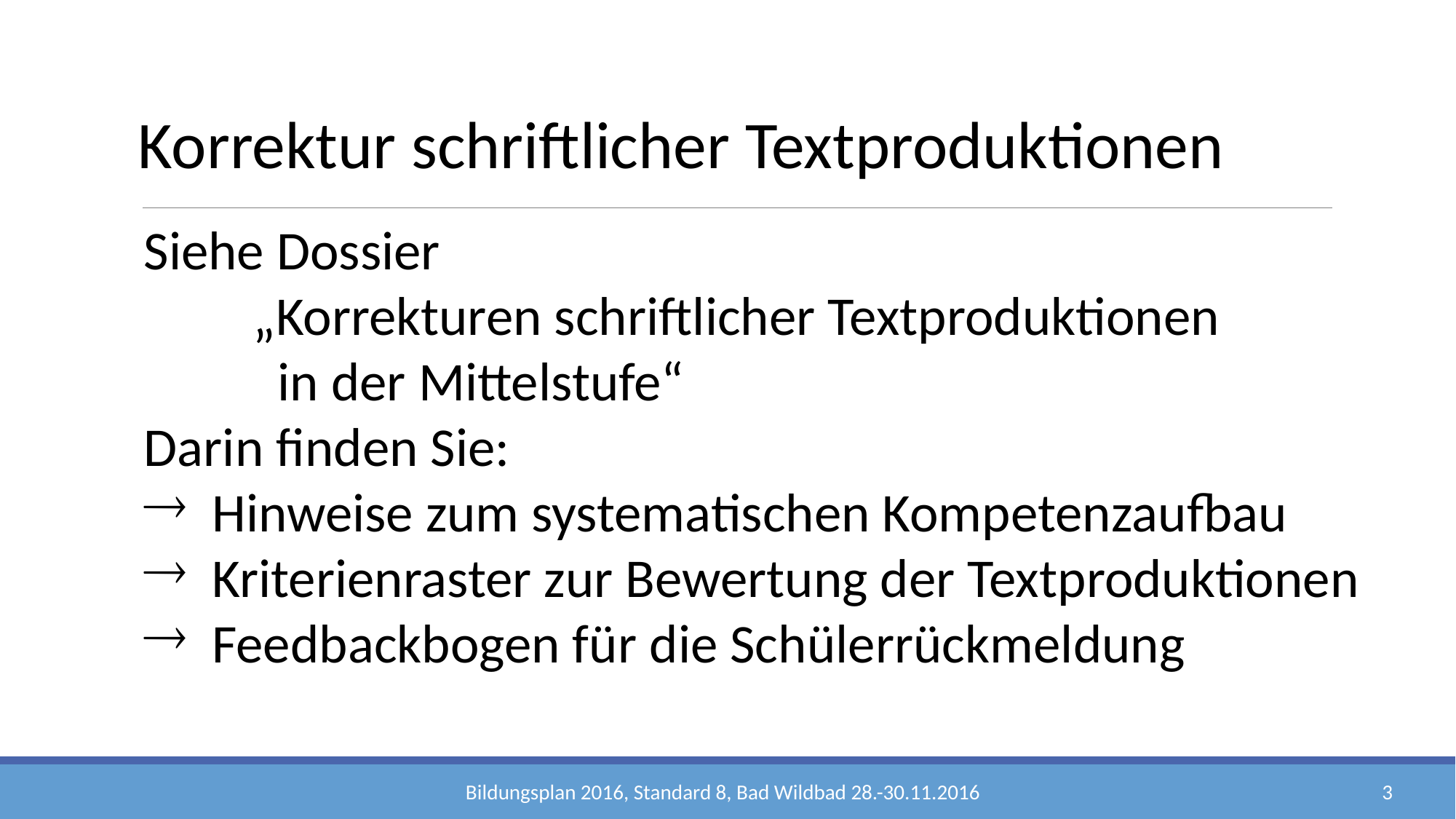

Korrektur schriftlicher Textproduktionen
Siehe Dossier
	„Korrekturen schriftlicher Textproduktionen
	  in der Mittelstufe“
Darin finden Sie:
Hinweise zum systematischen Kompetenzaufbau
Kriterienraster zur Bewertung der Textproduktionen
Feedbackbogen für die Schülerrückmeldung